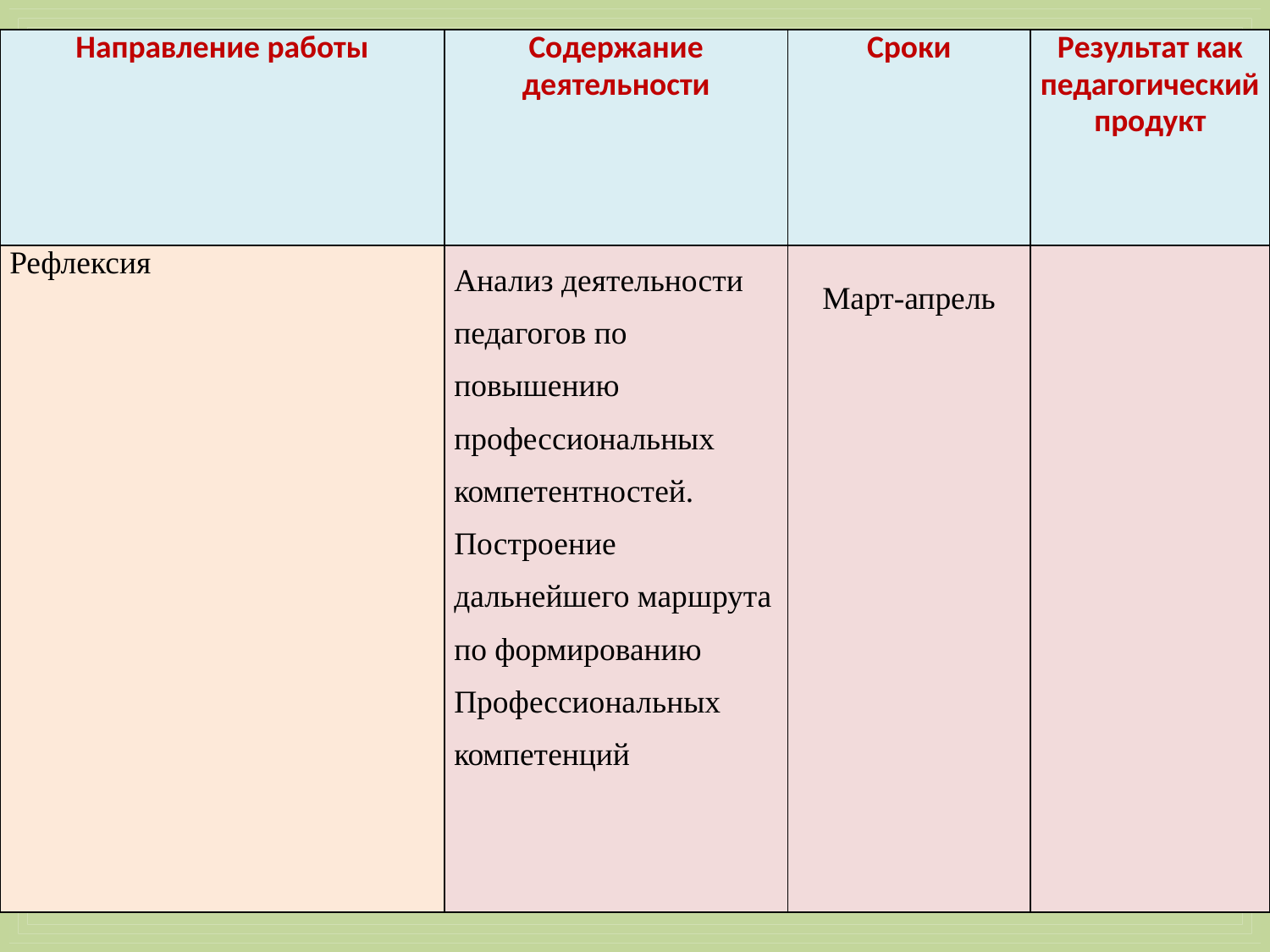

# участие в дистанционных олимпиадах по различным предметам, творческих и интеллектуальных конкурсах
| Направление работы | Содержание деятельности | Сроки | Результат как педагогический продукт |
| --- | --- | --- | --- |
| Рефлексия | Анализ деятельности педагогов по повышению профессиональных компетентностей. Построение дальнейшего маршрута по формированию Профессиональных компетенций | Март-апрель |  |